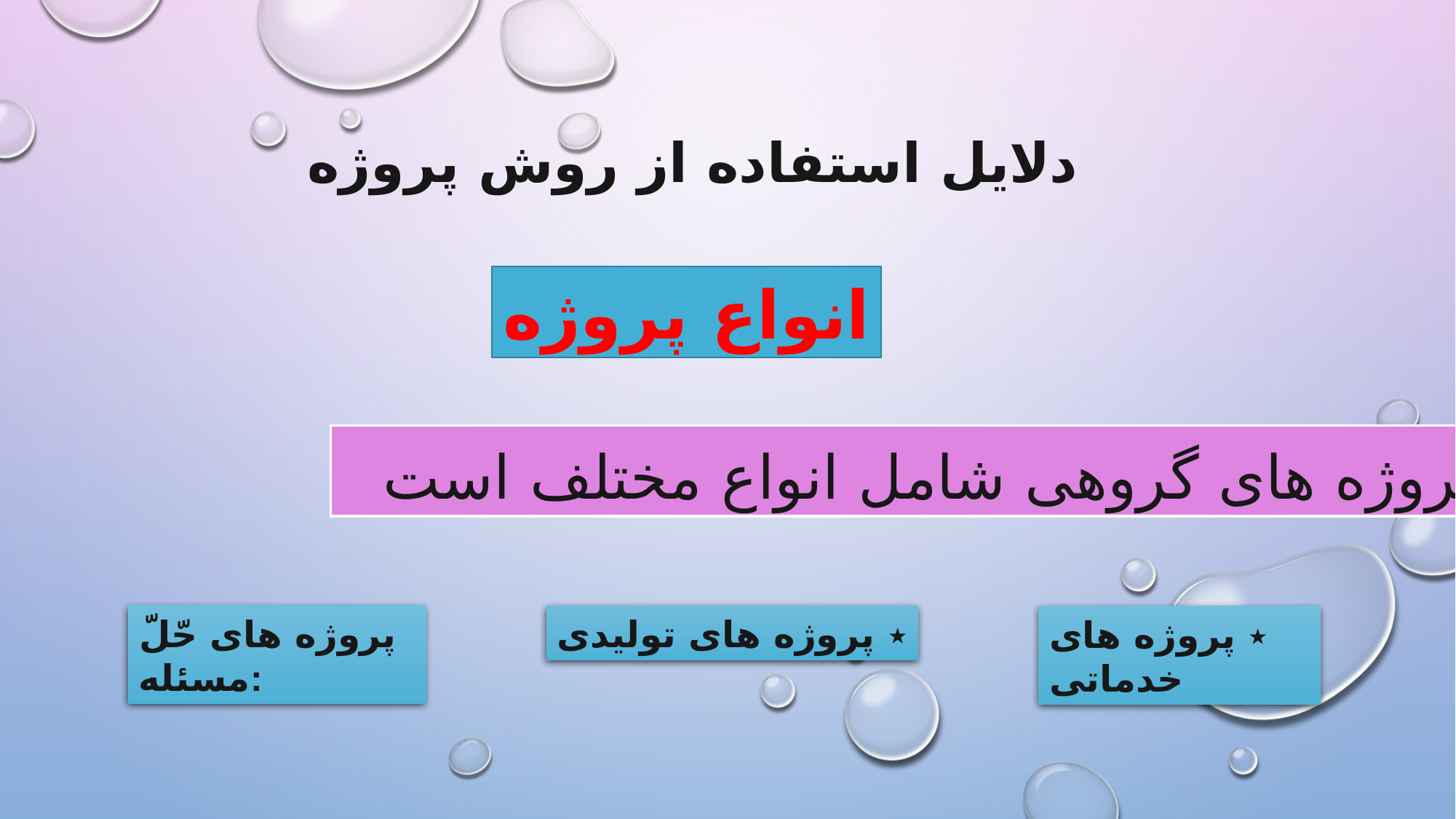

دلايل استفاده از روش پروژه
انواع پروژه
پروژه های گروهی شامل انواع مختلف است:
پروژه های حّلّ مسئله:
٭ پروژه های توليدی
٭ پروژه های خدماتی